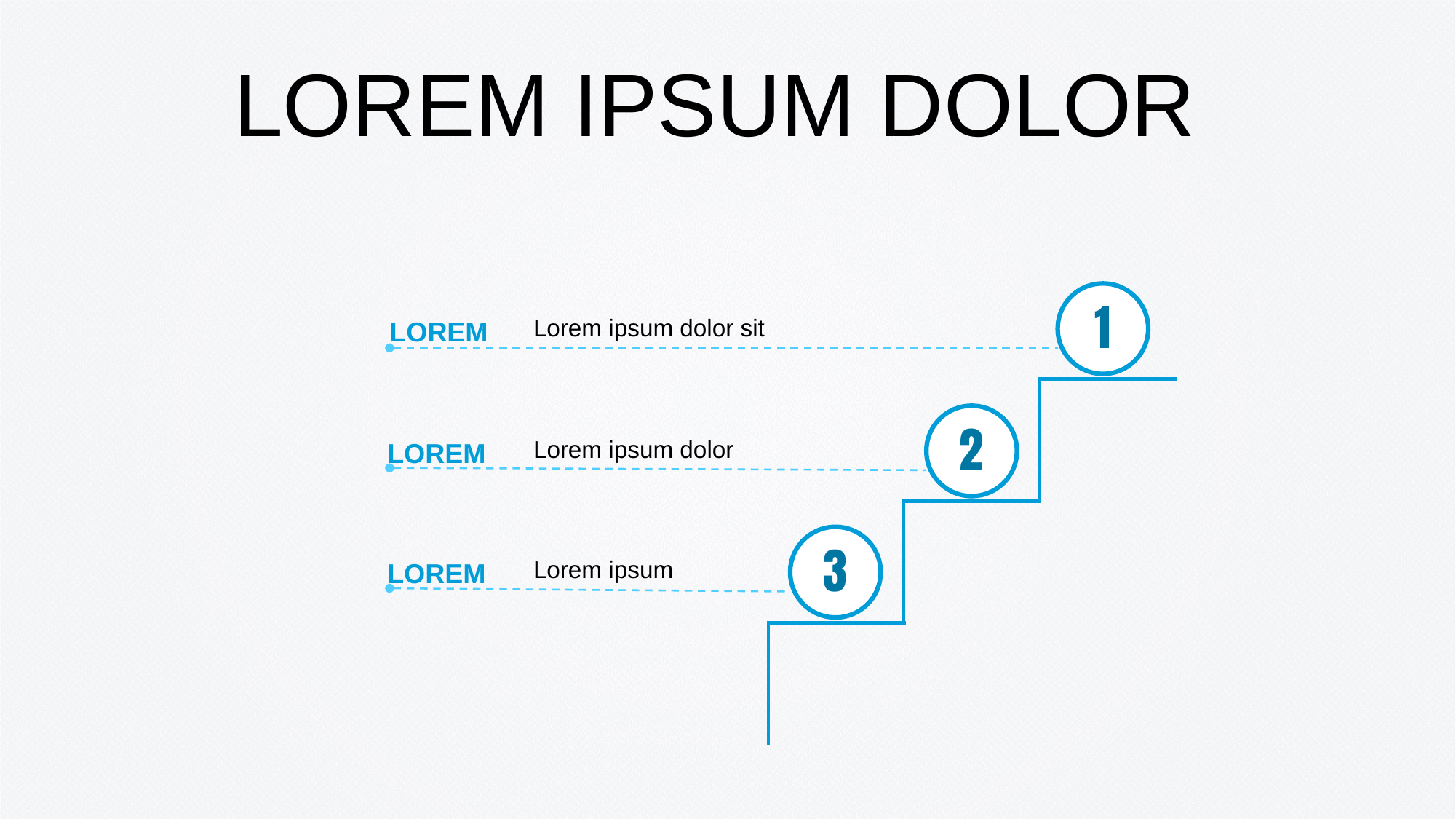

# LOREM IPSUM DOLOR
LOREM
Lorem ipsum dolor sit
1
LOREM
Lorem ipsum dolor
2
LOREM
Lorem ipsum
3